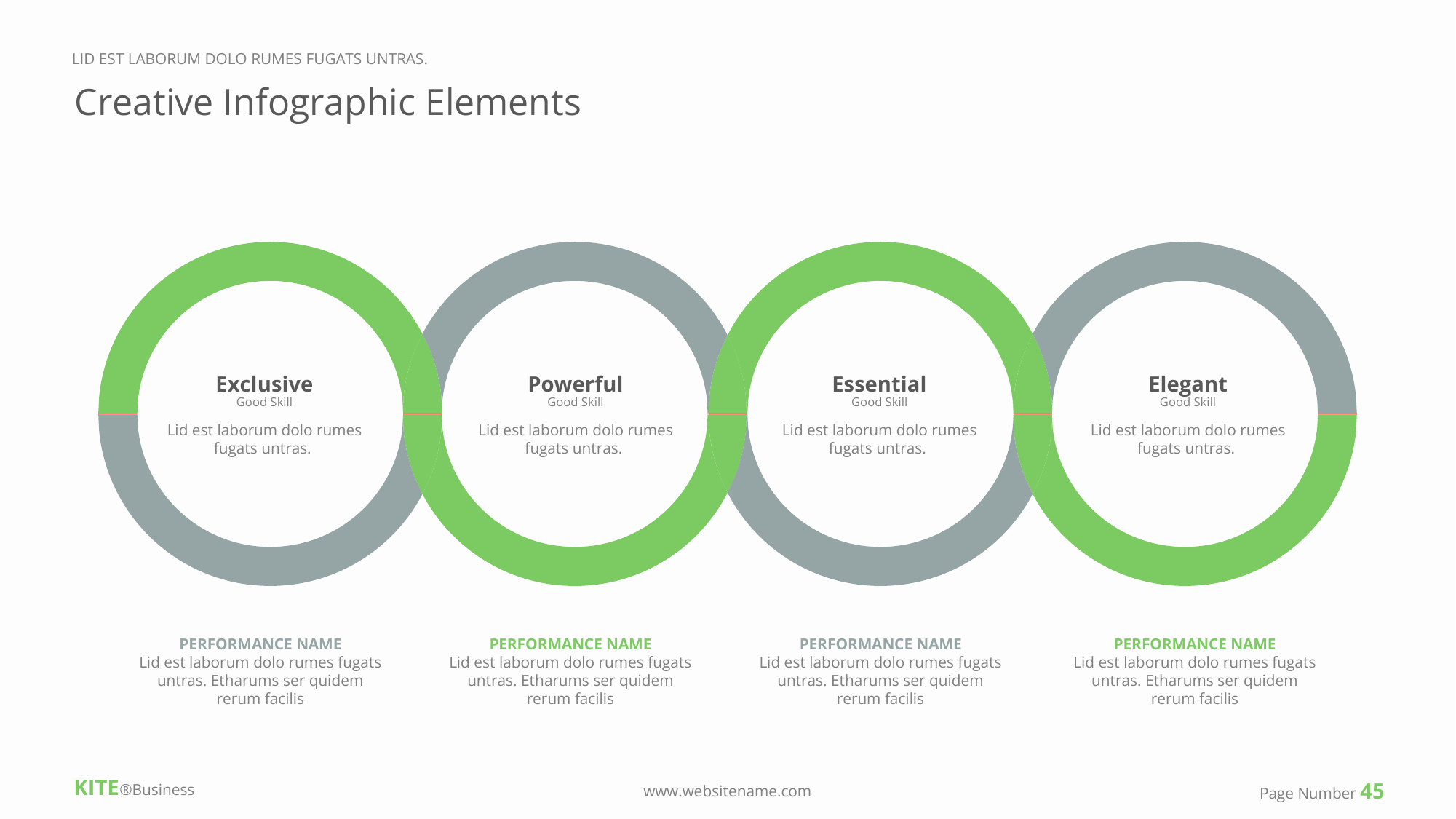

LID EST LABORUM DOLO RUMES FUGATS UNTRAS.
Creative Infographic Elements

Exclusive
Powerful
Essential
Elegant
Good Skill
Good Skill
Good Skill
Good Skill

Lid est laborum dolo rumes fugats untras.
Lid est laborum dolo rumes fugats untras.
Lid est laborum dolo rumes fugats untras.
Lid est laborum dolo rumes fugats untras.
PERFORMANCE NAME
Lid est laborum dolo rumes fugats untras. Etharums ser quidem rerum facilis
PERFORMANCE NAME
Lid est laborum dolo rumes fugats untras. Etharums ser quidem rerum facilis
PERFORMANCE NAME
Lid est laborum dolo rumes fugats untras. Etharums ser quidem rerum facilis
PERFORMANCE NAME
Lid est laborum dolo rumes fugats untras. Etharums ser quidem rerum facilis
KITE®Business
Page Number 45
www.websitename.com